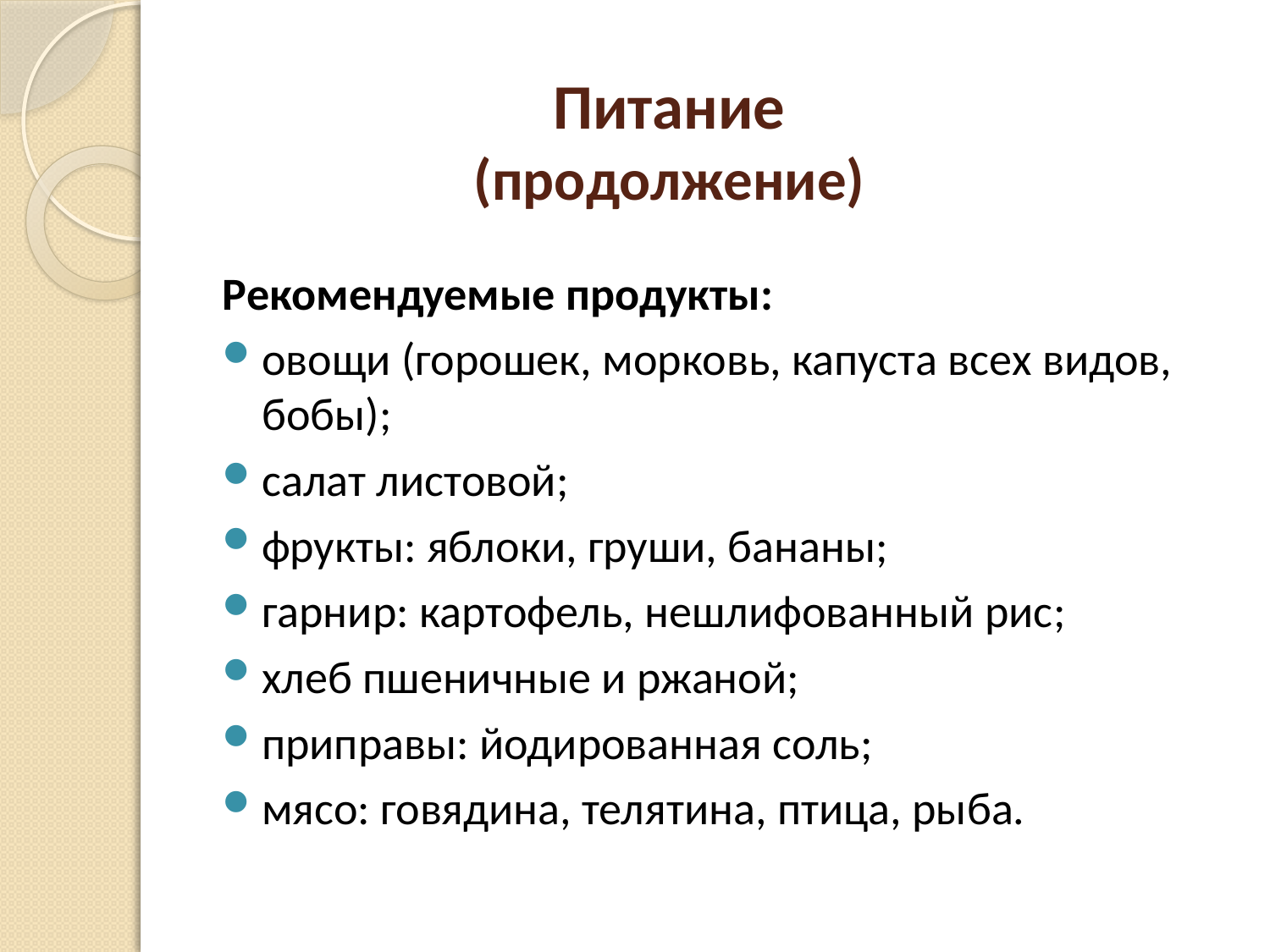

# Питание (продолжение)
Рекомендуемые продукты:
овощи (горошек, морковь, капуста всех видов, бобы);
салат листовой;
фрукты: яблоки, груши, бананы;
гарнир: картофель, нешлифованный рис;
хлеб пшеничные и ржаной;
приправы: йодированная соль;
мясо: говядина, телятина, птица, рыба.